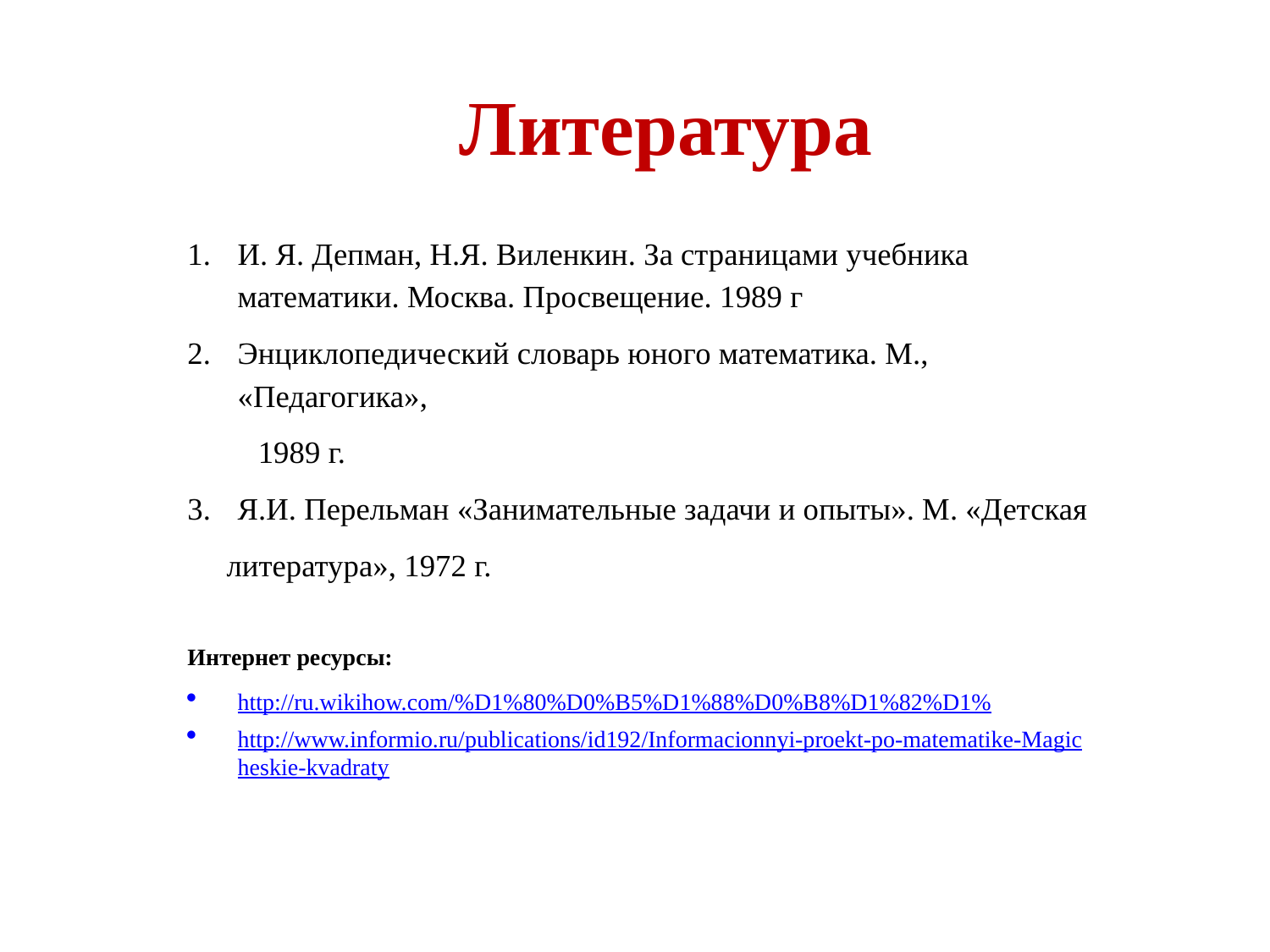

# Литература
И. Я. Депман, Н.Я. Виленкин. За страницами учебника математики. Москва. Просвещение. 1989 г
Энциклопедический словарь юного математика. М., «Педагогика»,
         1989 г.
Я.И. Перельман «Занимательные задачи и опыты». М. «Детская
     литература», 1972 г.
Интернет ресурсы:
http://ru.wikihow.com/%D1%80%D0%B5%D1%88%D0%B8%D1%82%D1%
http://www.informio.ru/publications/id192/Informacionnyi-proekt-po-matematike-Magicheskie-kvadraty